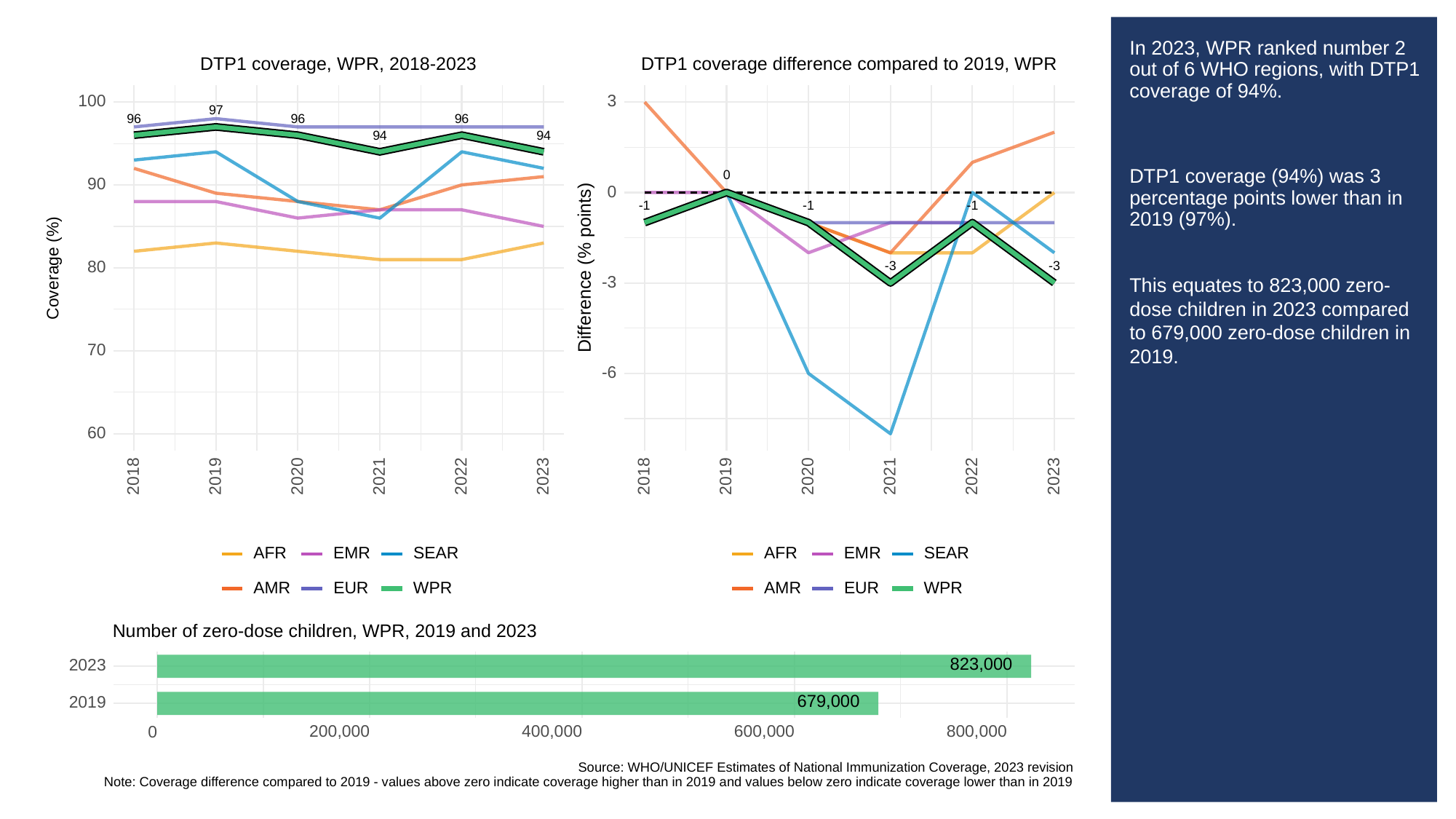

# In 2023, WPR ranked number 2 out of 6 WHO regions, with DTP1 coverage of 94%.

DTP1 coverage (94%) was 3 percentage points lower than in 2019 (97%).

This equates to 823,000 zero-dose children in 2023 compared to 679,000 zero-dose children in 2019.

DTP1 coverage difference compared to 2019, WPR
DTP1 coverage, WPR, 2018-2023

3
100

97
96
96
96

94
94

0
90

0

-1
-1
-1

Difference (% points)
Coverage (%)
-3
-3
80

-3

70

-6

60

2023
2023
2018
2019
2020
2021
2022
2018
2019
2020
2021
2022
SEAR
SEAR
AFR
EMR
AFR
EMR

EUR
EUR
AMR
WPR
AMR
WPR

Number of zero-dose children, WPR, 2019 and 2023

823,000
2023

679,000
2019

200,000
400,000
600,000
800,000
0
Source: WHO/UNICEF Estimates of National Immunization Coverage, 2023 revision
Note: Coverage difference compared to 2019 - values above zero indicate coverage higher than in 2019 and values below zero indicate coverage lower than in 2019